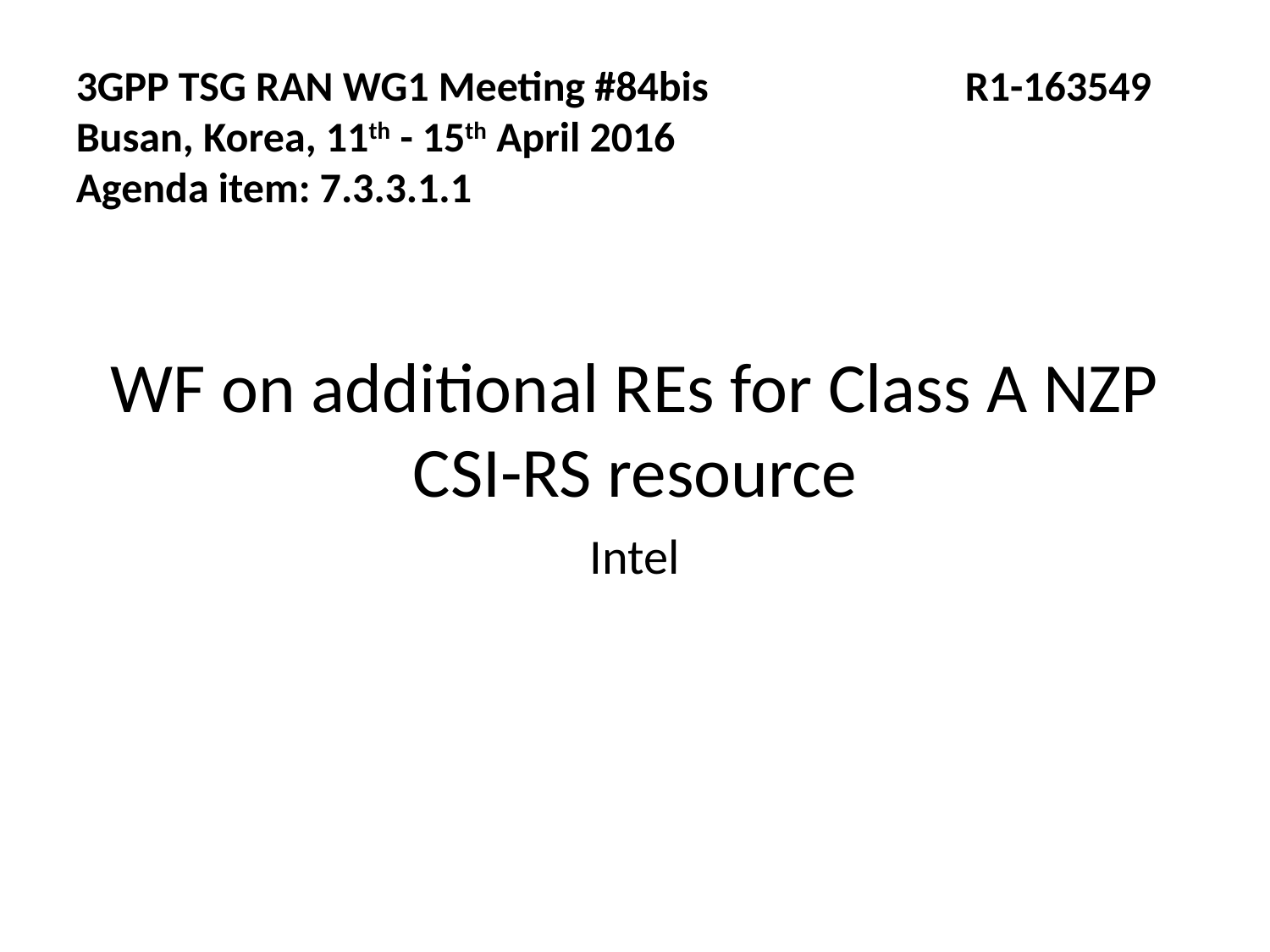

3GPP TSG RAN WG1 Meeting #84bis			R1-163549
Busan, Korea, 11th - 15th April 2016
Agenda item: 7.3.3.1.1
WF on additional REs for Class A NZP CSI-RS resource
Intel